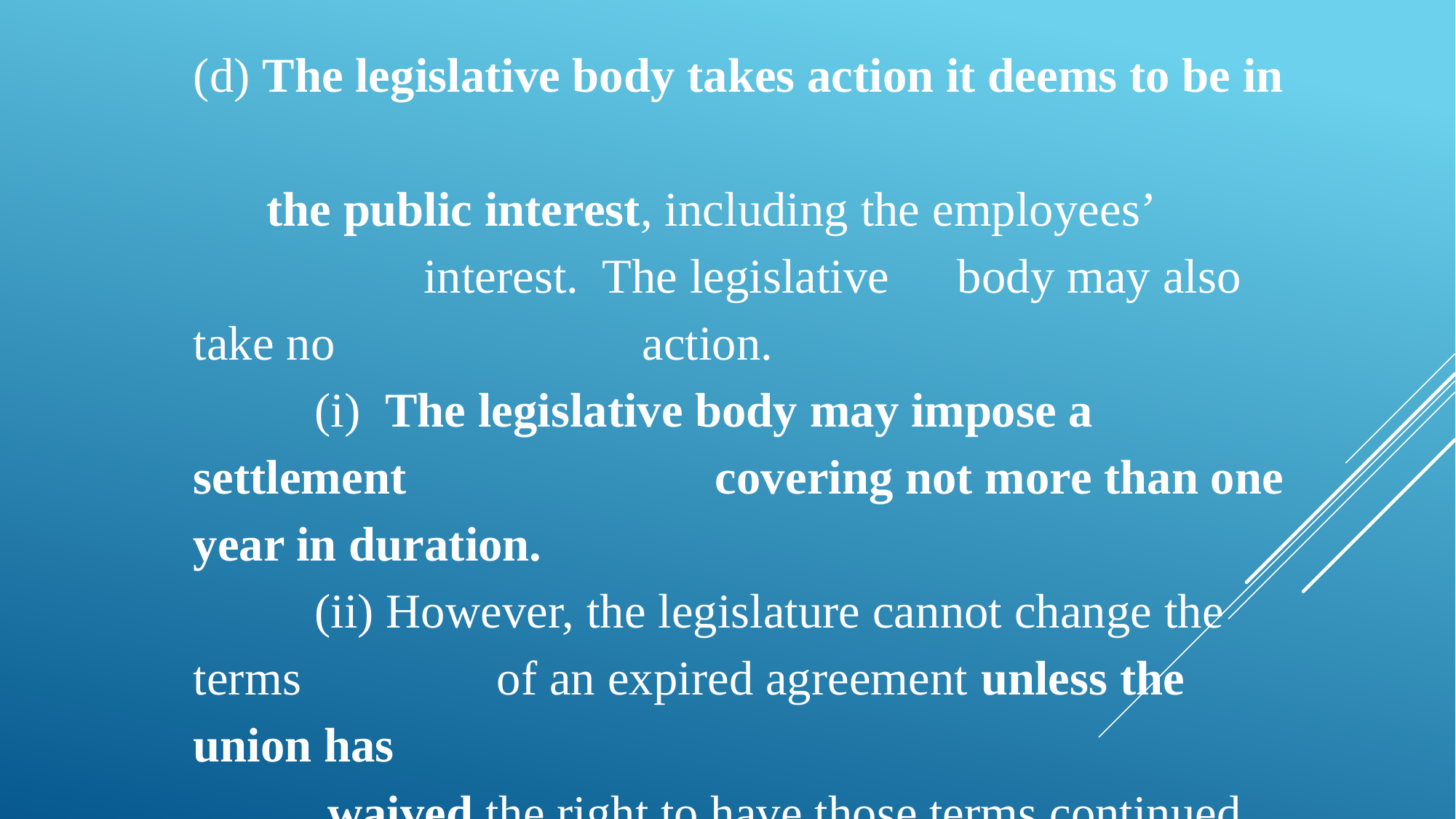

(d) The legislative body takes action it deems to be in
      the public interest, including the employees’			 	 interest.  The legislative 	body may also take no 			 action.
	 (i)  The legislative body may impose a settlement 	 	       covering not more than one year in duration.
	 (ii) However, the legislature cannot change the terms 	       of an expired agreement unless the union has
           waived the right to have those terms continued.